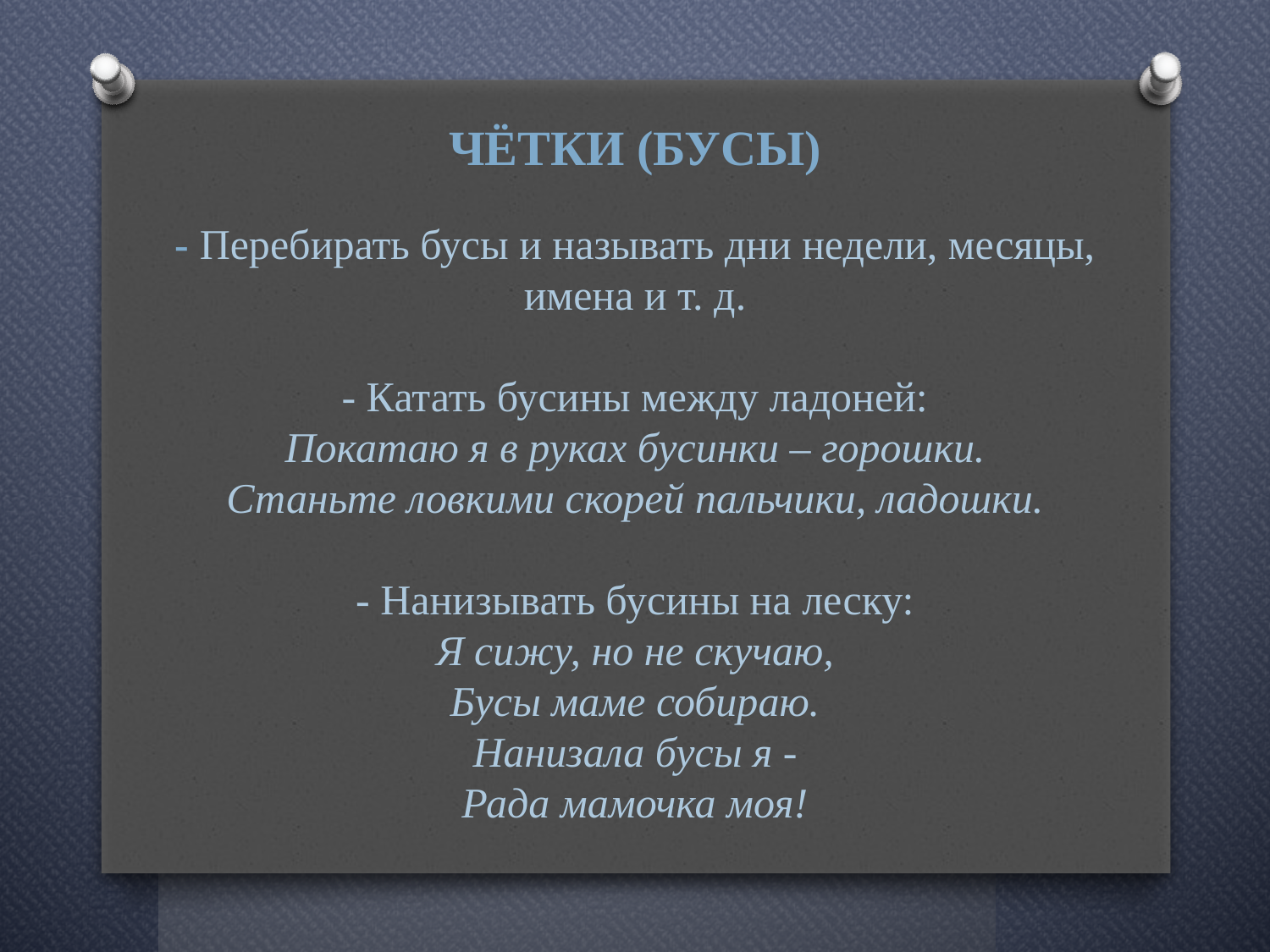

# ЧЁТКИ (БУСЫ) - Перебирать бусы и называть дни недели, месяцы, имена и т. д. - Катать бусины между ладоней: Покатаю я в руках бусинки – горошки. Станьте ловкими скорей пальчики, ладошки. - Нанизывать бусины на леску: Я сижу, но не скучаю, Бусы маме собираю. Нанизала бусы я - Рада мамочка моя!